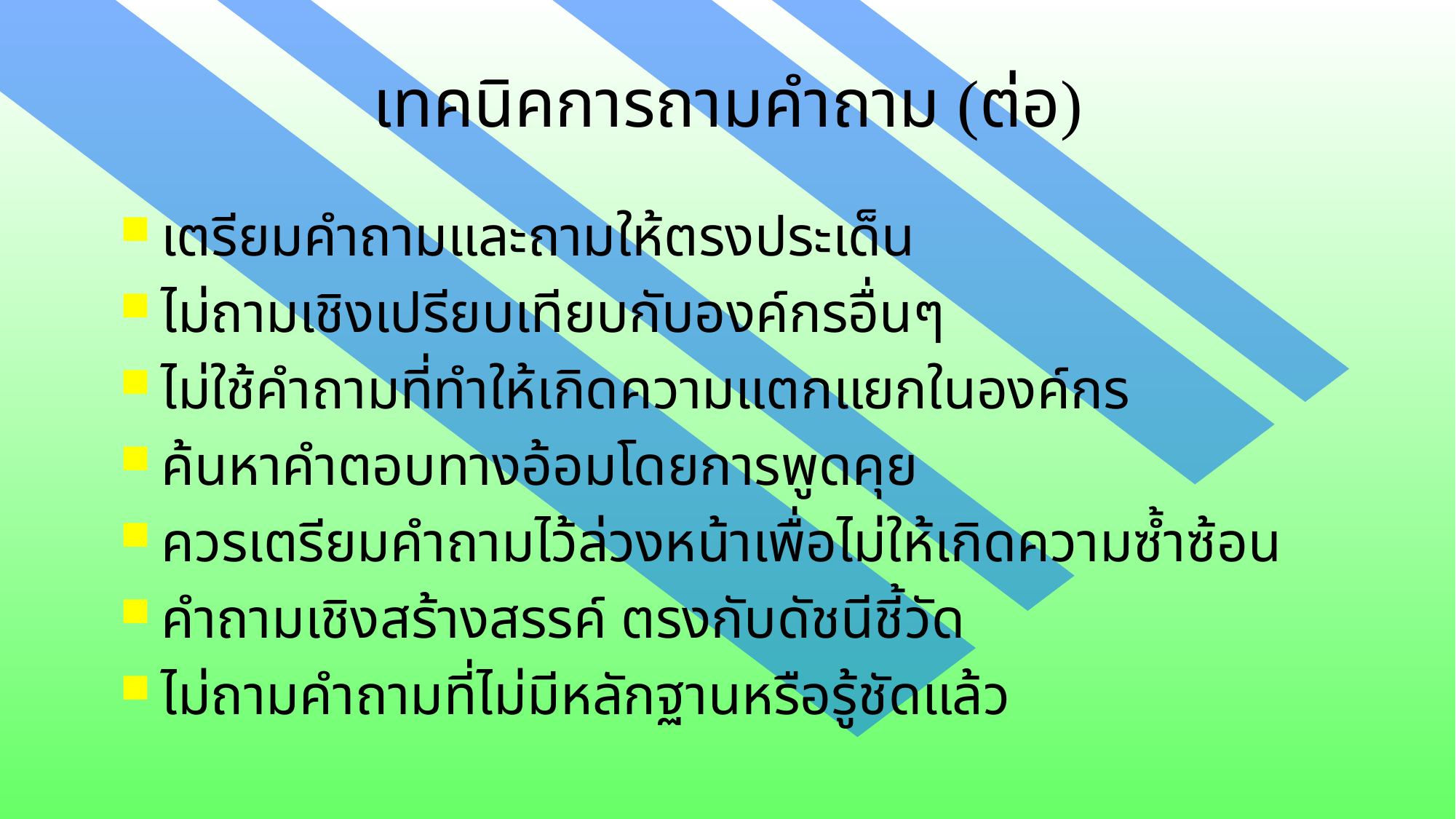

# เทคนิคการถามคำถาม (ต่อ)
เตรียมคำถามและถามให้ตรงประเด็น
ไม่ถามเชิงเปรียบเทียบกับองค์กรอื่นๆ
ไม่ใช้คำถามที่ทำให้เกิดความแตกแยกในองค์กร
ค้นหาคำตอบทางอ้อมโดยการพูดคุย
ควรเตรียมคำถามไว้ล่วงหน้าเพื่อไม่ให้เกิดความซ้ำซ้อน
คำถามเชิงสร้างสรรค์ ตรงกับดัชนีชี้วัด
ไม่ถามคำถามที่ไม่มีหลักฐานหรือรู้ชัดแล้ว